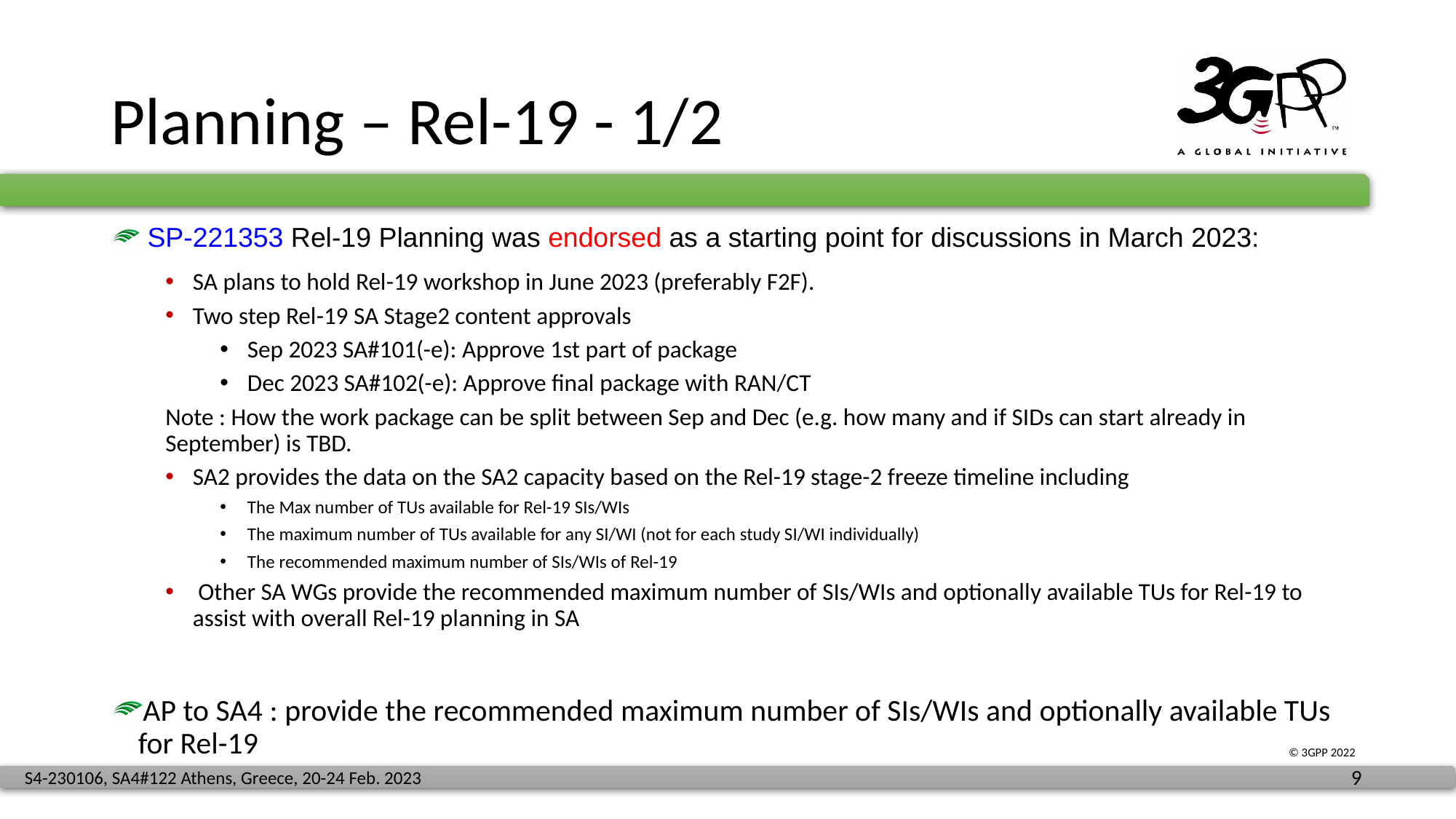

# Planning – Rel-19 - 1/2
 SP-221353 Rel-19 Planning was endorsed as a starting point for discussions in March 2023:
SA plans to hold Rel-19 workshop in June 2023 (preferably F2F).
Two step Rel-19 SA Stage2 content approvals
Sep 2023 SA#101(-e): Approve 1st part of package
Dec 2023 SA#102(-e): Approve final package with RAN/CT
Note : How the work package can be split between Sep and Dec (e.g. how many and if SIDs can start already in September) is TBD.
SA2 provides the data on the SA2 capacity based on the Rel-19 stage-2 freeze timeline including
The Max number of TUs available for Rel-19 SIs/WIs
The maximum number of TUs available for any SI/WI (not for each study SI/WI individually)
The recommended maximum number of SIs/WIs of Rel-19
 Other SA WGs provide the recommended maximum number of SIs/WIs and optionally available TUs for Rel-19 to assist with overall Rel-19 planning in SA

AP to SA4 : provide the recommended maximum number of SIs/WIs and optionally available TUs for Rel-19